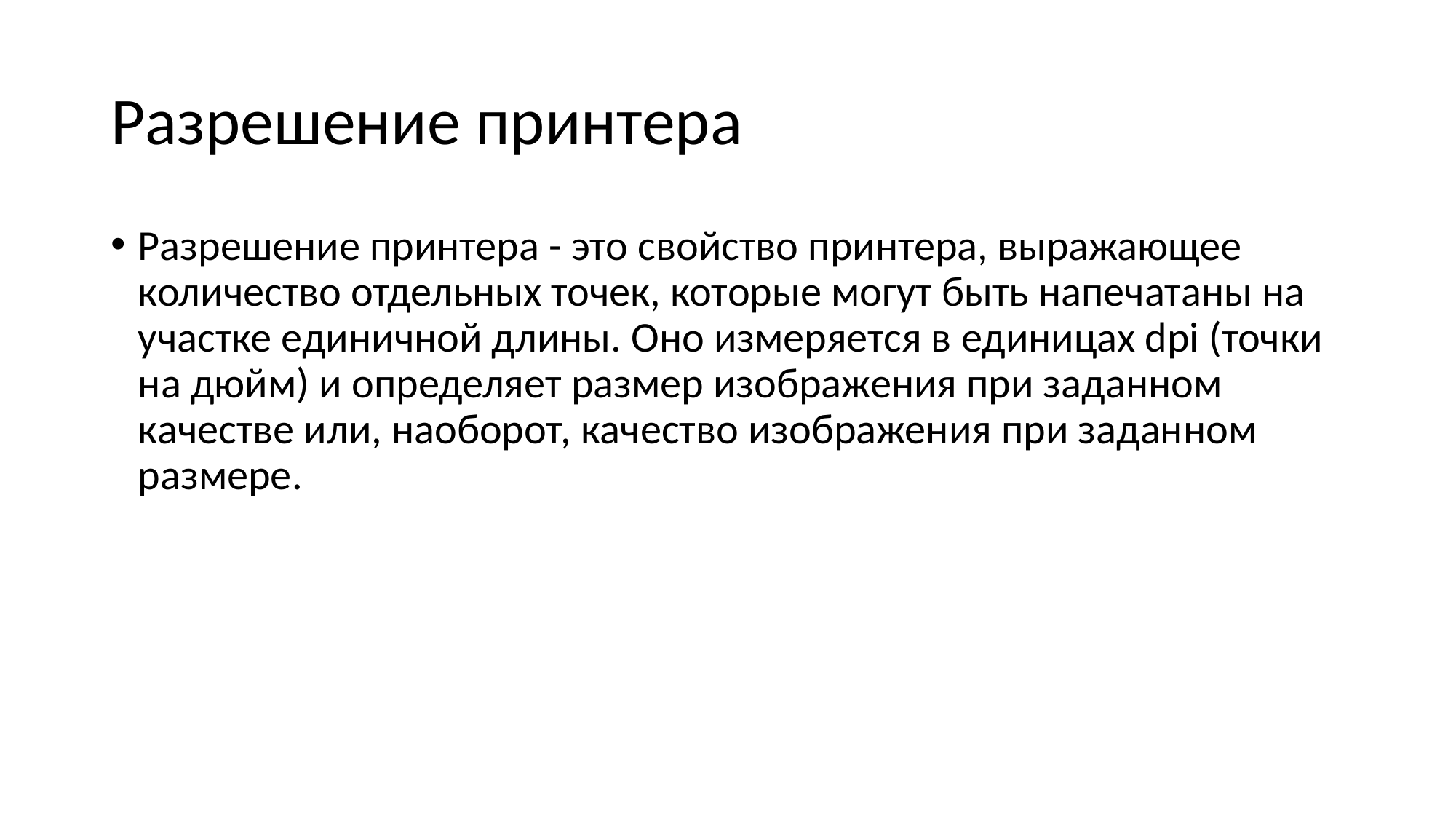

# Разрешение принтера
Разрешение принтера - это свойство принтера, выражающее количество отдельных точек, которые могут быть напечатаны на участке единичной длины. Оно измеряется в единицах dpi (точки на дюйм) и определяет размер изображения при заданном качестве или, наоборот, качество изображения при заданном размере.